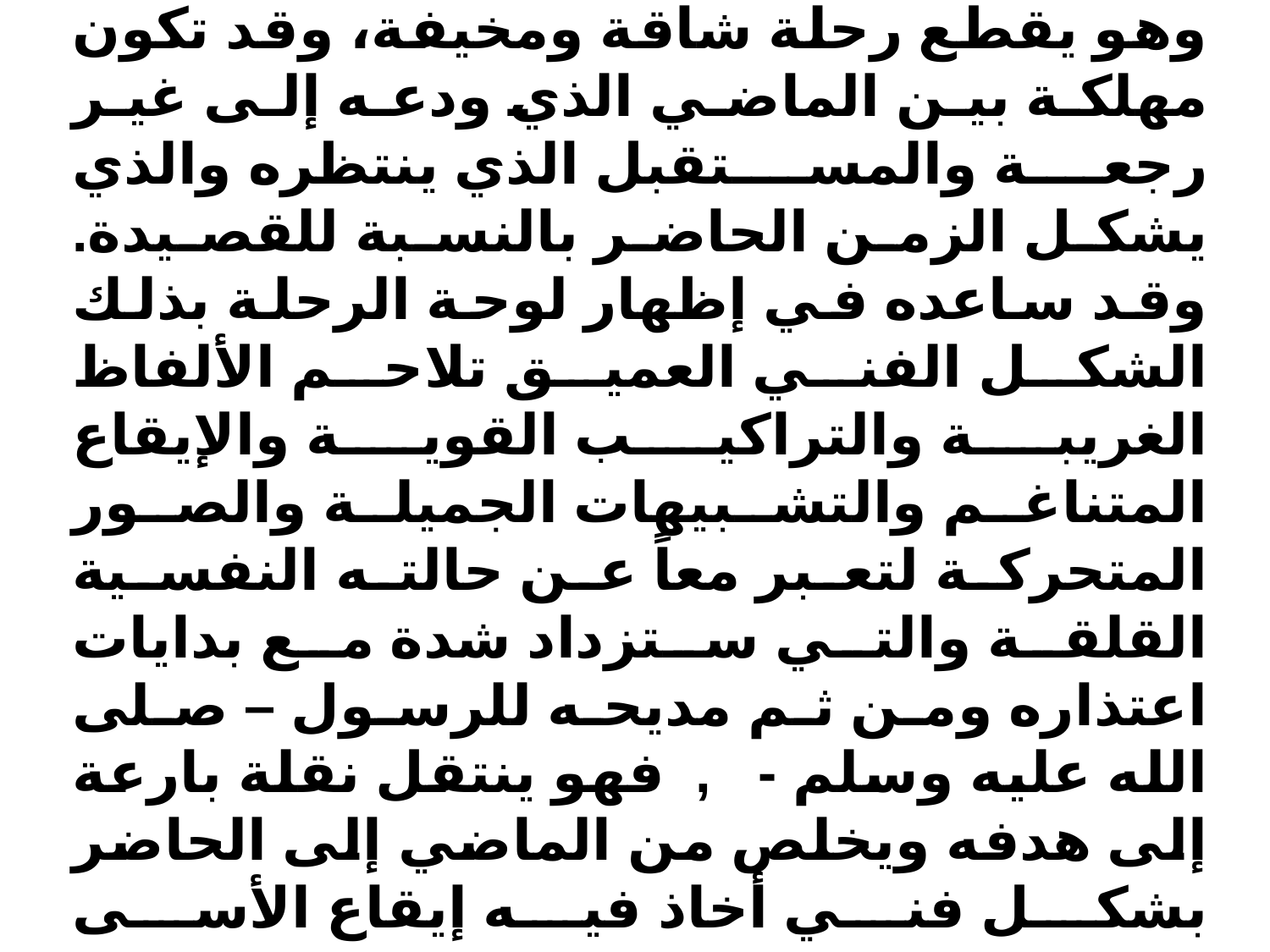

وكانت الناقة وهو يصفها بتلك الدقة والتأني ممثلة لصراعه النفسي العنيف وهو يقطع رحلة شاقة ومخيفة، وقد تكون مهلكة بين الماضي الذي ودعه إلى غير رجعة والمستقبل الذي ينتظره والذي يشكل الزمن الحاضر بالنسبة للقصيدة. وقد ساعده في إظهار لوحة الرحلة بذلك الشكل الفني العميق تلاحم الألفاظ الغريبة والتراكيب القوية والإيقاع المتناغم والتشبيهات الجميلة والصور المتحركة لتعبر معاً عن حالته النفسية القلقة والتي ستزداد شدة مع بدايات اعتذاره ومن ثم مديحه للرسول – صلى الله عليه وسلم -   ,  فهو ينتقل نقلة بارعة إلى هدفه ويخلص من الماضي إلى الحاضر بشكل فني أخاذ فيه إيقاع الأسى والقنوط: